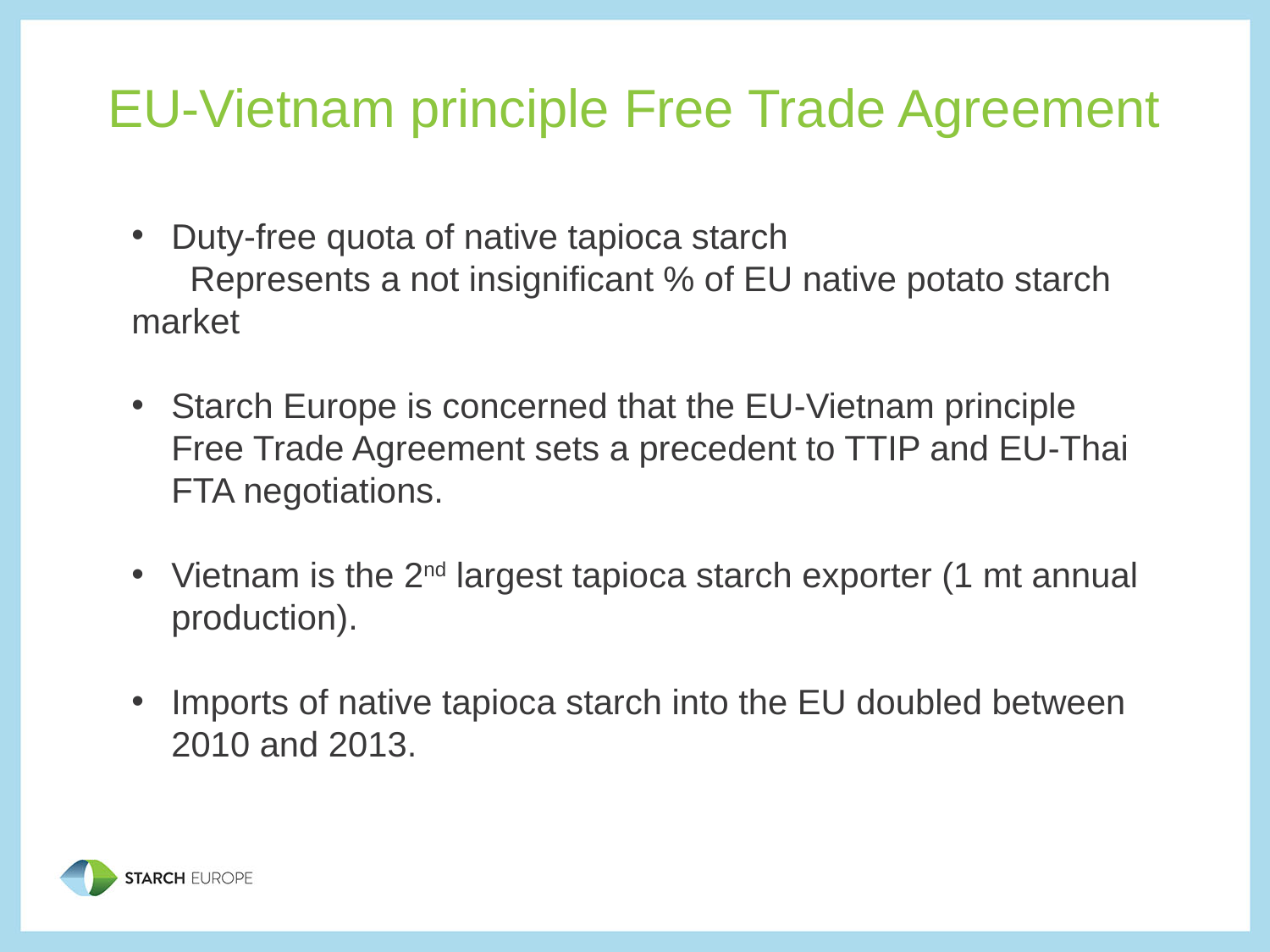

# EU-Vietnam principle Free Trade Agreement
Duty-free quota of native tapioca starch
      Represents a not insignificant % of EU native potato starch market

Starch Europe is concerned that the EU-Vietnam principle Free Trade Agreement sets a precedent to TTIP and EU-Thai FTA negotiations.

Vietnam is the 2nd largest tapioca starch exporter (1 mt annual production).

Imports of native tapioca starch into the EU doubled between 2010 and 2013.